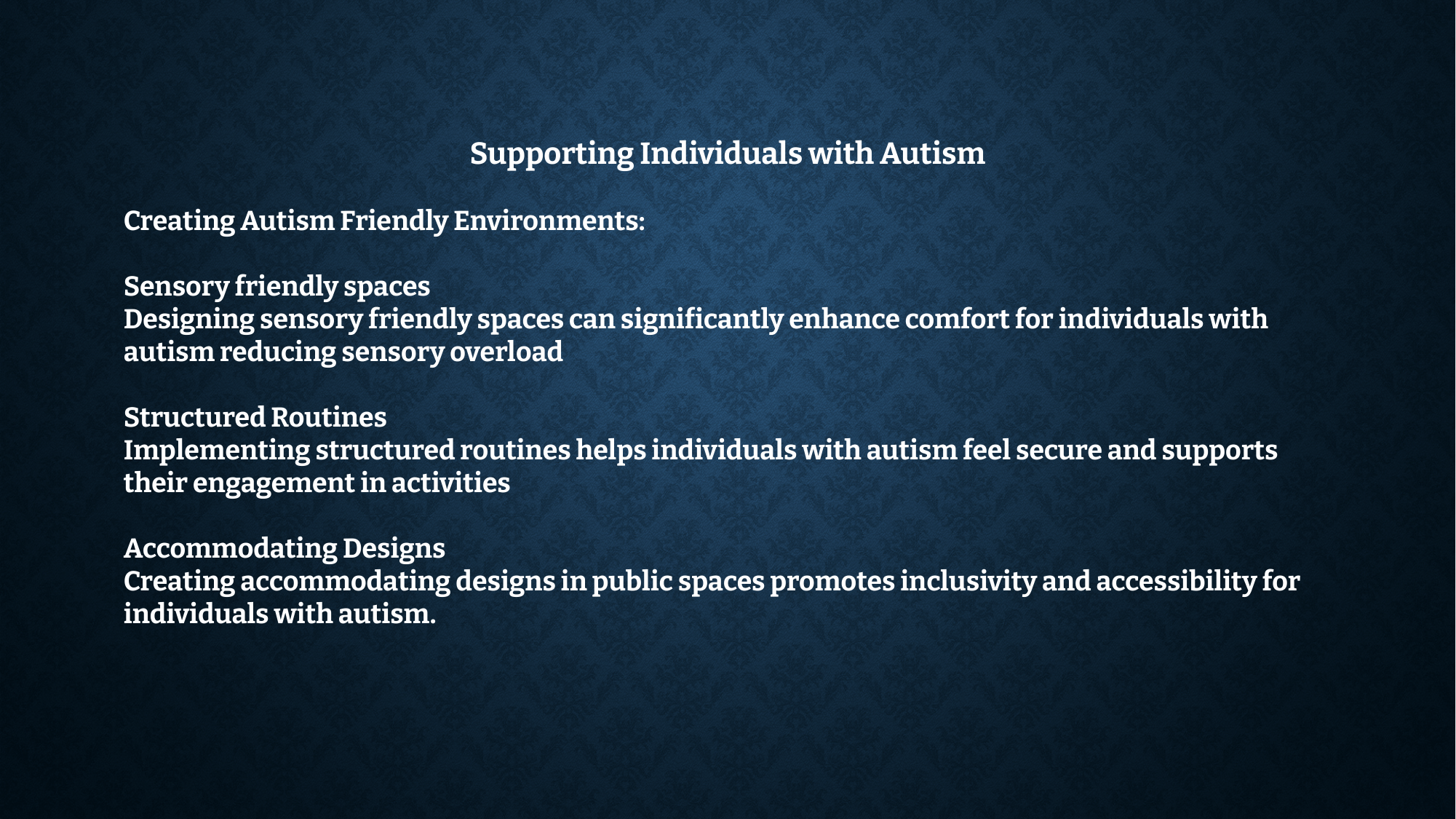

Supporting Individuals with Autism

Creating Autism Friendly Environments:

Sensory friendly spaces
Designing sensory friendly spaces can significantly enhance comfort for individuals with autism reducing sensory overload

Structured Routines
Implementing structured routines helps individuals with autism feel secure and supports their engagement in activities

Accommodating Designs
Creating accommodating designs in public spaces promotes inclusivity and accessibility for individuals with autism.